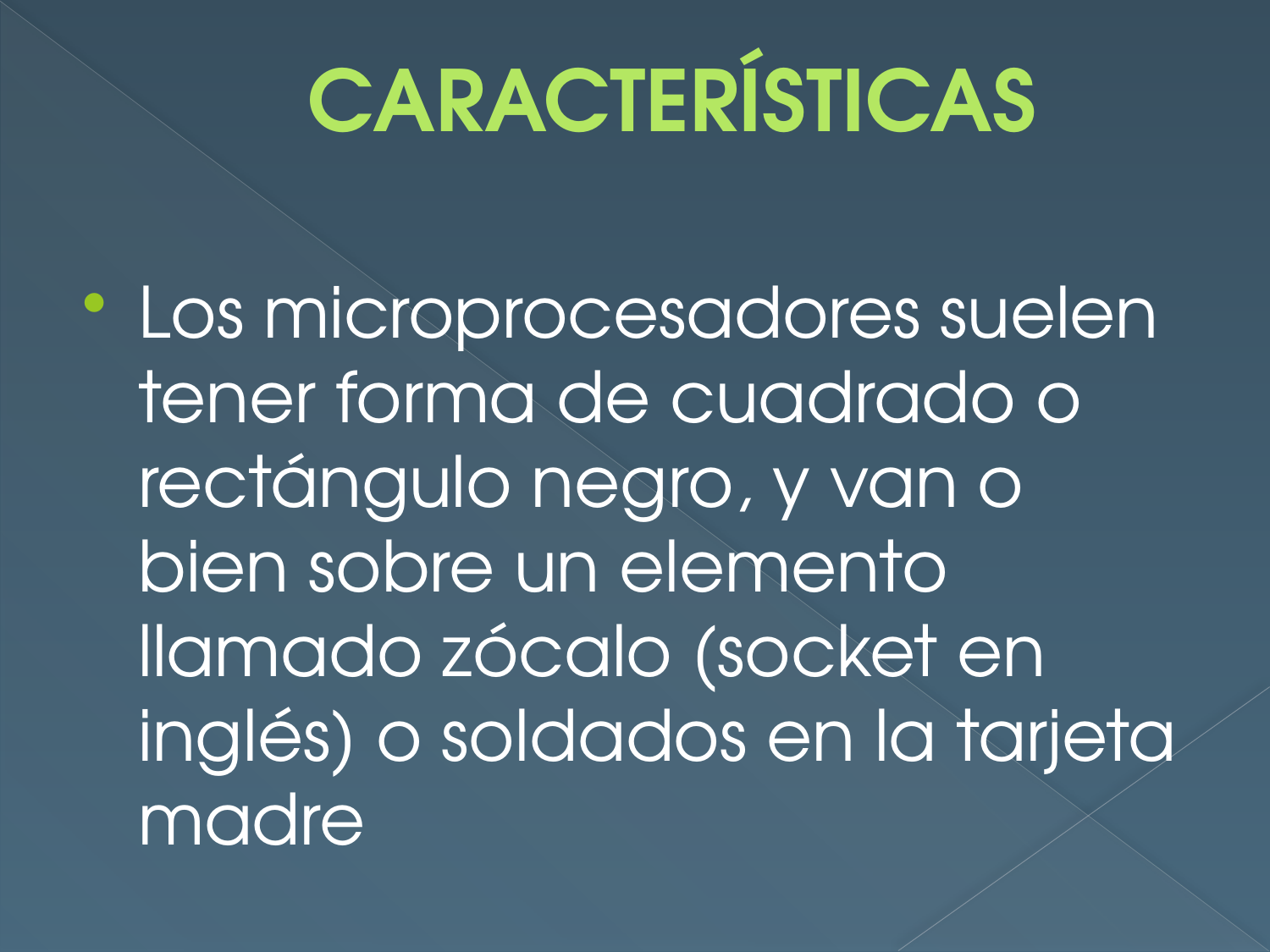

# CARACTERÍSTICAS
Los microprocesadores suelen tener forma de cuadrado o rectángulo negro, y van o bien sobre un elemento llamado zócalo (socket en inglés) o soldados en la tarjeta madre